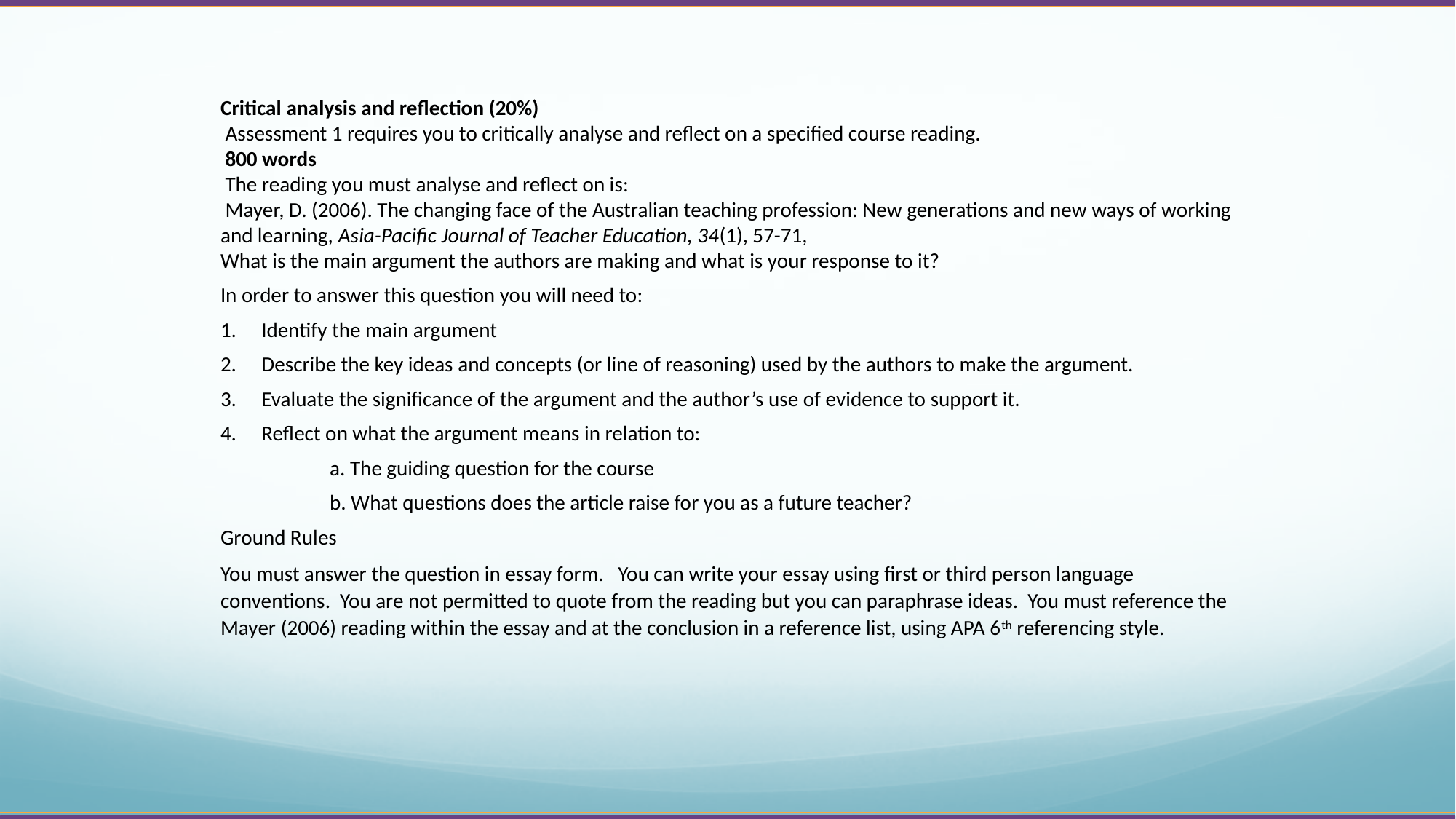

Critical analysis and reflection (20%)
 Assessment 1 requires you to critically analyse and reflect on a specified course reading.
 800 words
 The reading you must analyse and reflect on is:
 Mayer, D. (2006). The changing face of the Australian teaching profession: New generations and new ways of working and learning, Asia-Pacific Journal of Teacher Education, 34(1), 57-71,
What is the main argument the authors are making and what is your response to it?
In order to answer this question you will need to:
Identify the main argument
Describe the key ideas and concepts (or line of reasoning) used by the authors to make the argument.
Evaluate the significance of the argument and the author’s use of evidence to support it.
Reflect on what the argument means in relation to:
	a. The guiding question for the course
	b. What questions does the article raise for you as a future teacher?
Ground Rules
You must answer the question in essay form.   You can write your essay using first or third person language conventions.  You are not permitted to quote from the reading but you can paraphrase ideas.  You must reference the Mayer (2006) reading within the essay and at the conclusion in a reference list, using APA 6th referencing style.